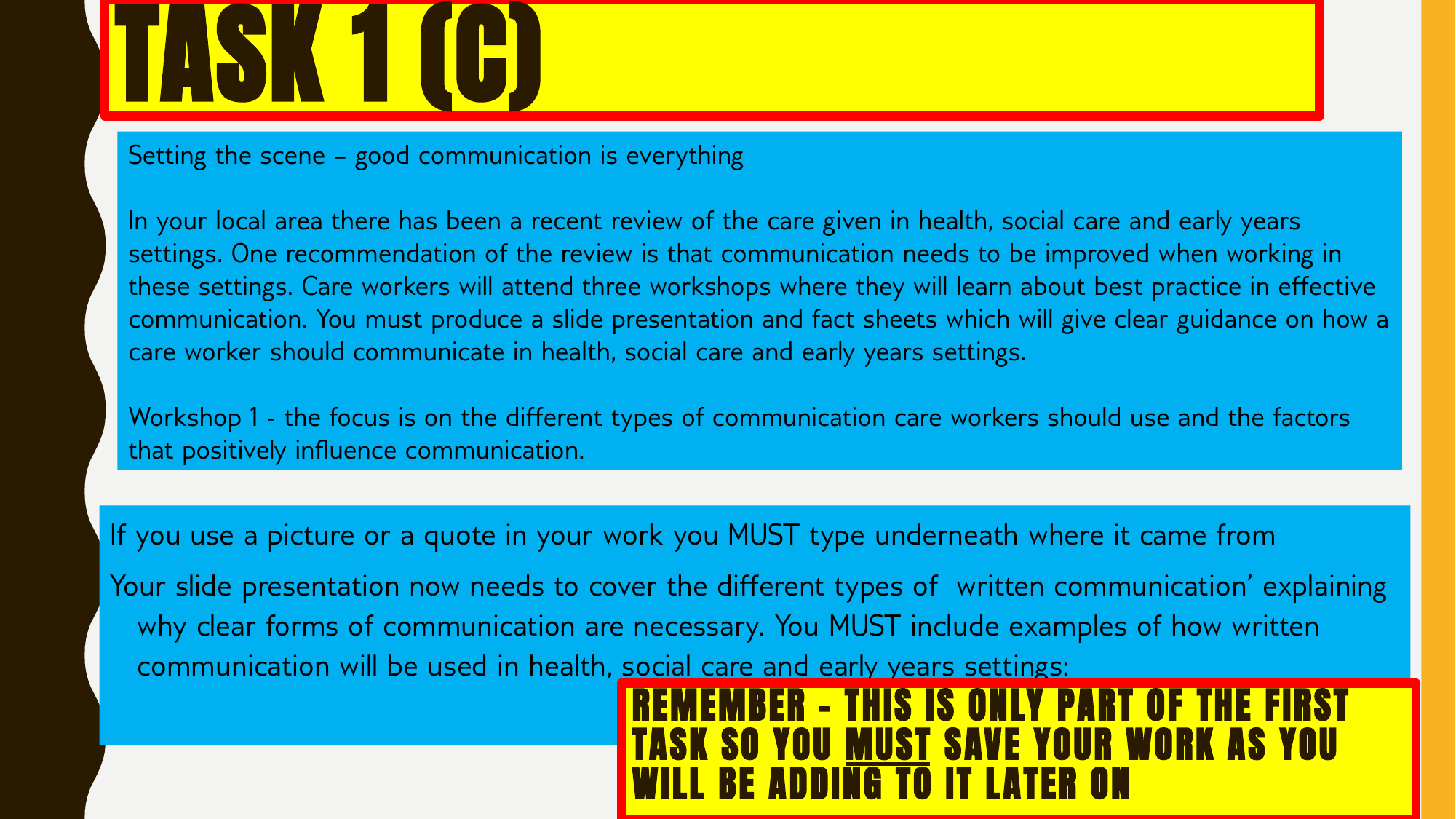

# Task 1 (c)
Setting the scene – good communication is everything

In your local area there has been a recent review of the care given in health, social care and early years settings. One recommendation of the review is that communication needs to be improved when working in these settings. Care workers will attend three workshops where they will learn about best practice in effective communication. You must produce a slide presentation and fact sheets which will give clear guidance on how a care worker should communicate in health, social care and early years settings.

Workshop 1 - the focus is on the different types of communication care workers should use and the factors that positively influence communication.
If you use a picture or a quote in your work you MUST type underneath where it came from
Your slide presentation now needs to cover the different types of  written communication’ explaining why clear forms of communication are necessary. You MUST include examples of how written communication will be used in health, social care and early years settings:

REMEMBER – this is only part of the first task so you must save your work as you will be adding to it later on